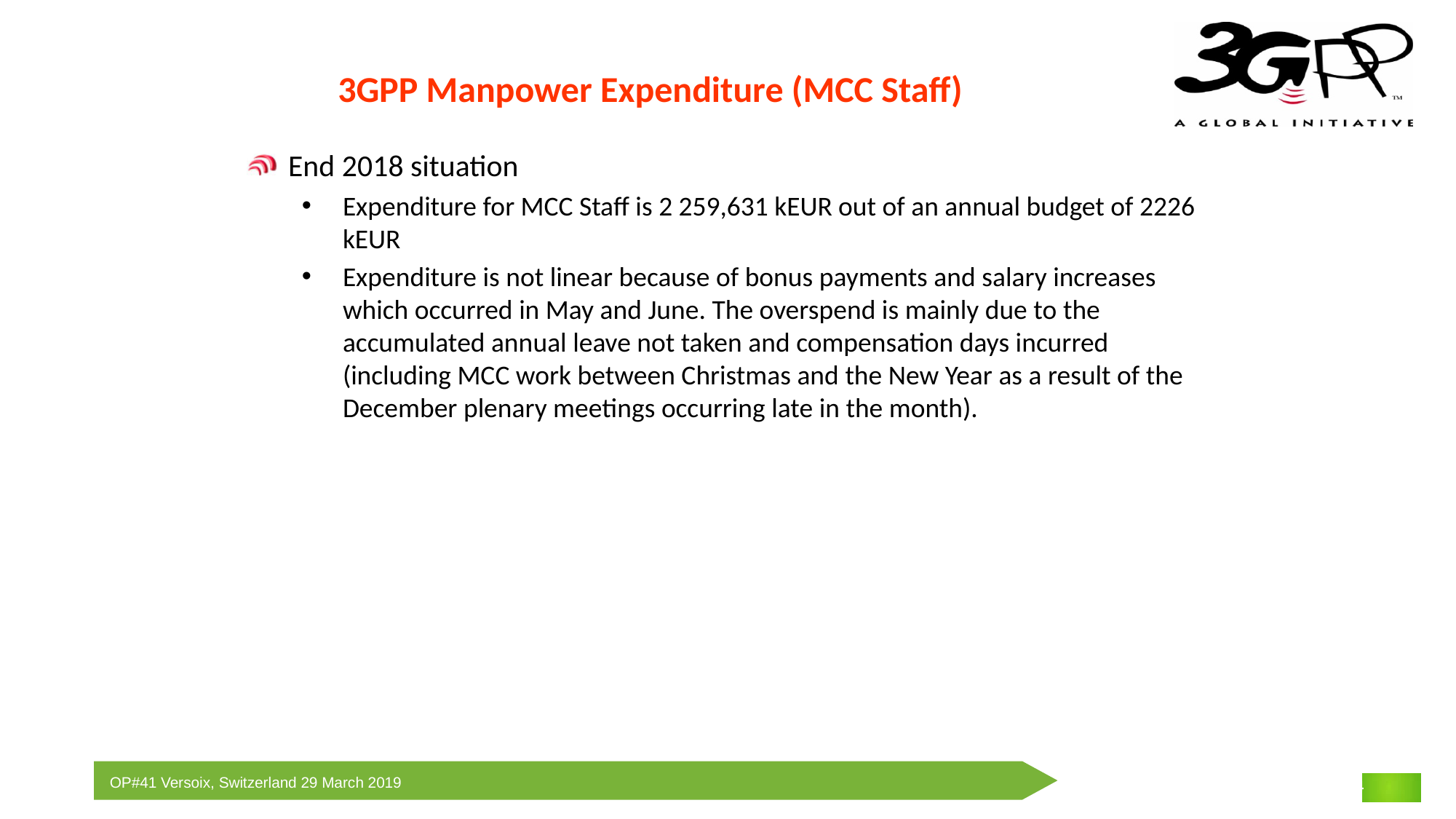

3GPP Manpower Expenditure (MCC Staff)

End 2018 situation
Expenditure for MCC Staff is 2 259,631 kEUR out of an annual budget of 2226 kEUR
Expenditure is not linear because of bonus payments and salary increases which occurred in May and June. The overspend is mainly due to the accumulated annual leave not taken and compensation days incurred (including MCC work between Christmas and the New Year as a result of the December plenary meetings occurring late in the month).